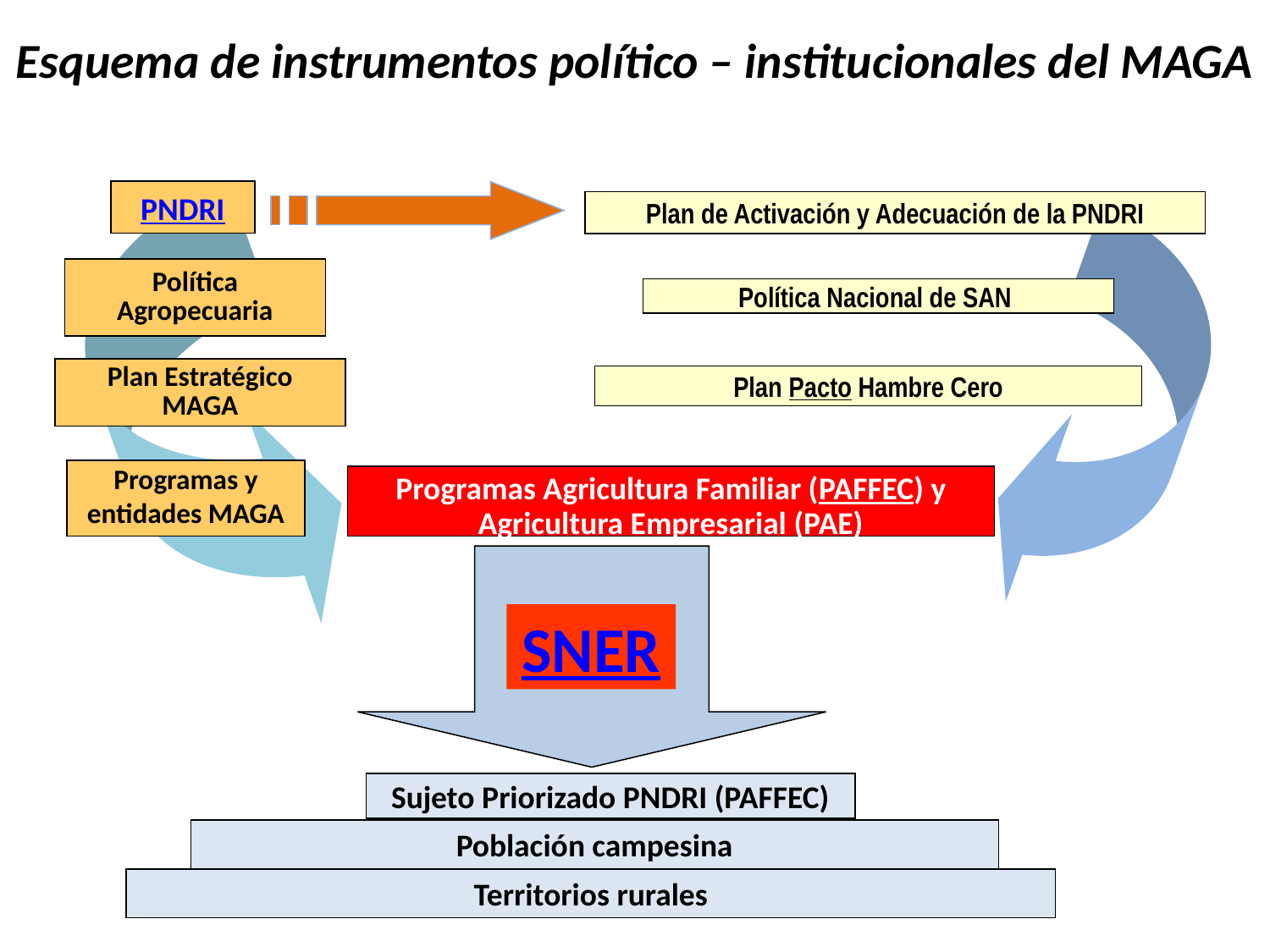

# Esquema de instrumentos político – institucionales del MAGA
PNDRI

Plan de Activación y Adecuación de la PNDRI
Política Nacional de SAN
Plan Pacto Hambre Cero

Política Agropecuaria
Plan Estratégico MAGA
Programas y entidades MAGA

Programas Agricultura Familiar (PAFFEC) y Agricultura Empresarial (PAE)

Sujeto Priorizado PNDRI (PAFFEC)
Población campesina
Territorios rurales
SNER